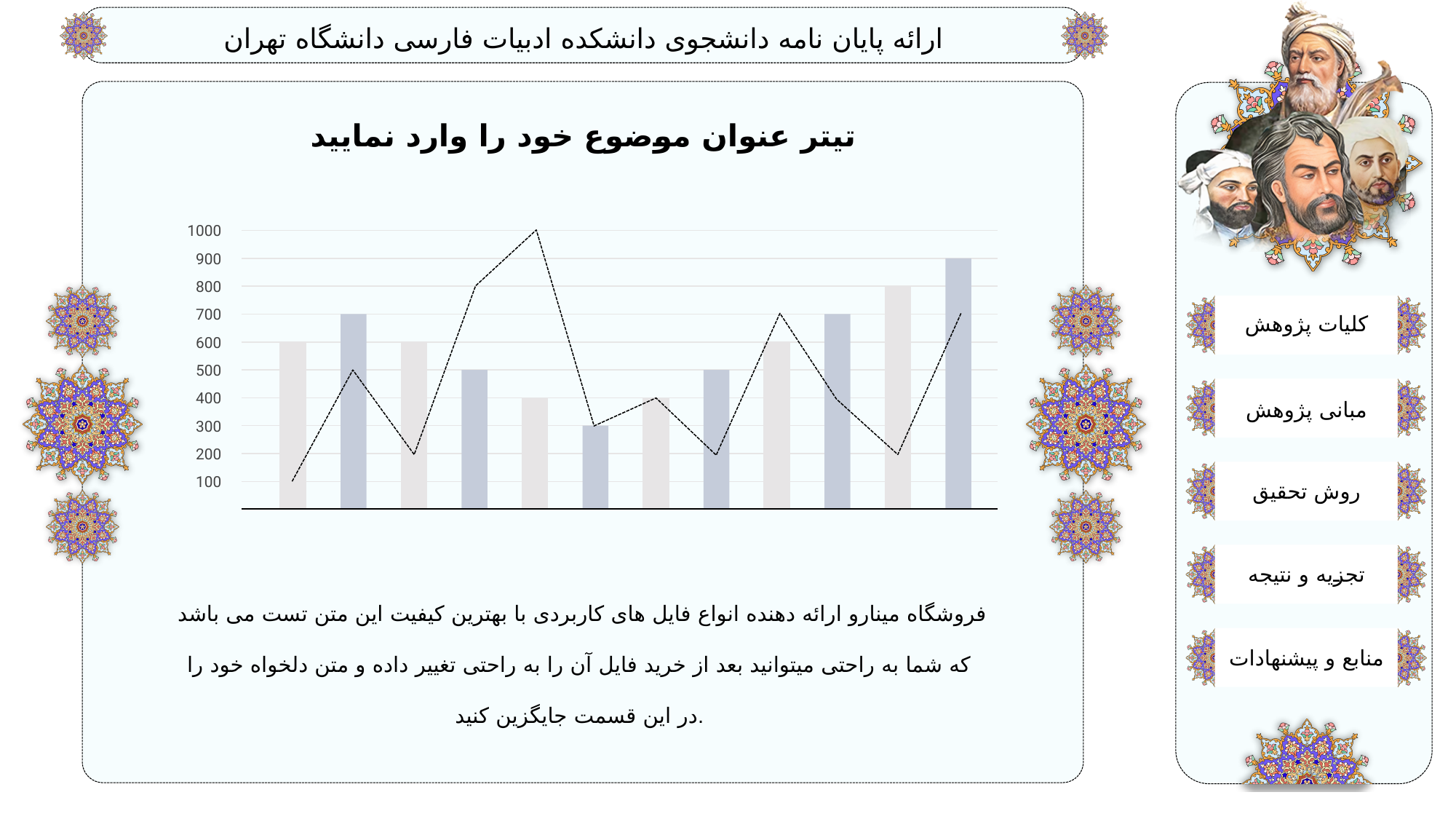

ارائه پایان نامه دانشجوی دانشکده ادبیات فارسی دانشگاه تهران
تیتر عنوان موضوع خود را وارد نمایید
1000
900
800
700
600
500
400
300
200
100

کلیات پژوهش
مبانی پژوهش
روش تحقیق
تجزیه و نتیجه
فروشگاه مینارو ارائه دهنده انواع فایل های کاربردی با بهترین کیفیت این متن تست می باشد  که شما به راحتی میتوانید بعد از خرید فایل آن را به راحتی تغییر داده و متن دلخواه خود را در این قسمت جایگزین کنید.
منابع و پیشنهادات
32